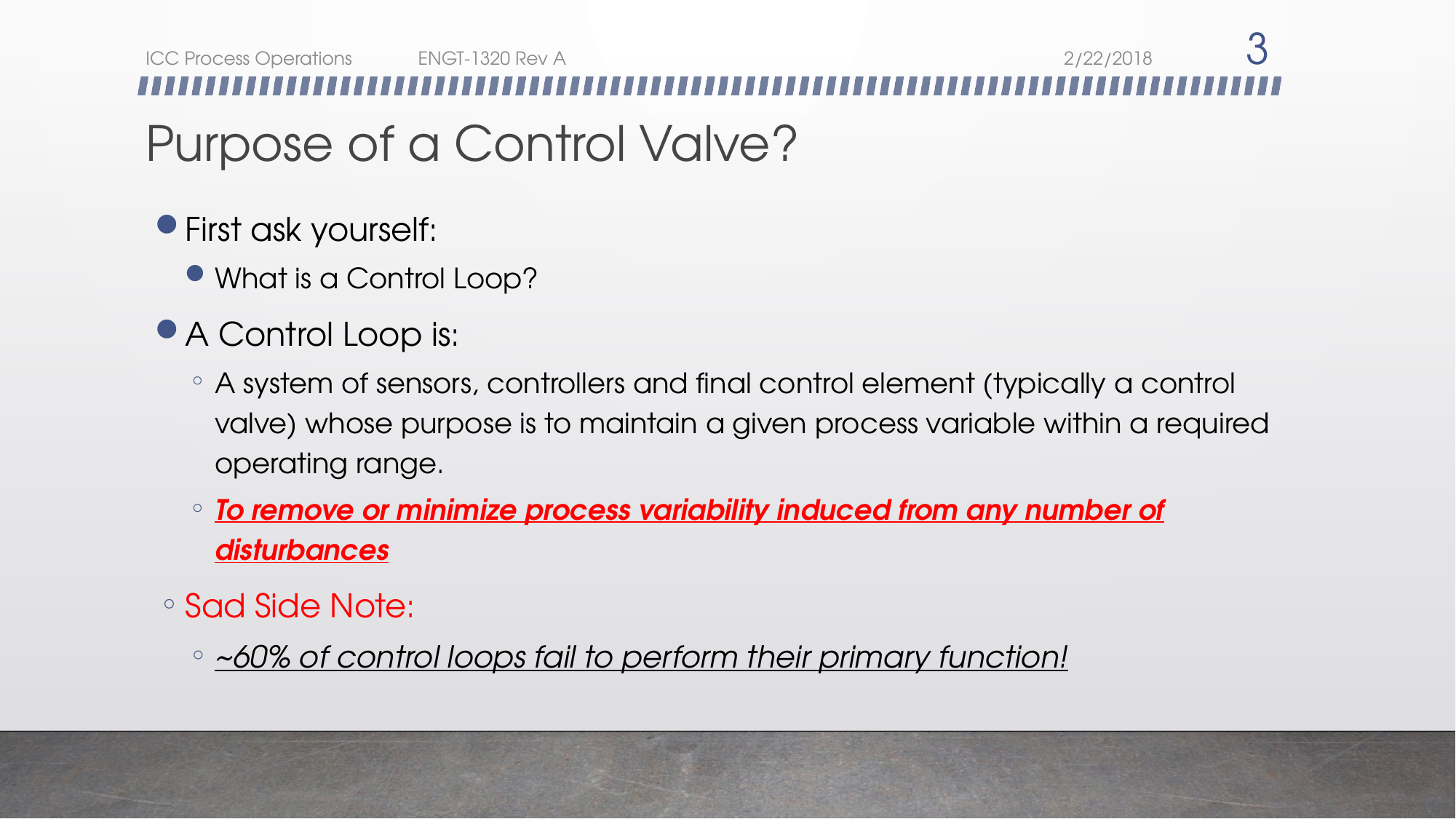

3
ICC Process Operations             ENGT-1320 Rev A
2/22/2018
# Purpose of a Control Valve?
First ask yourself:
What is a Control Loop?
A Control Loop is:
A system of sensors, controllers and final control element (typically a control valve) whose purpose is to maintain a given process variable within a required operating range.
To remove or minimize process variability induced from any number of disturbances
Sad Side Note:
~60% of control loops fail to perform their primary function!